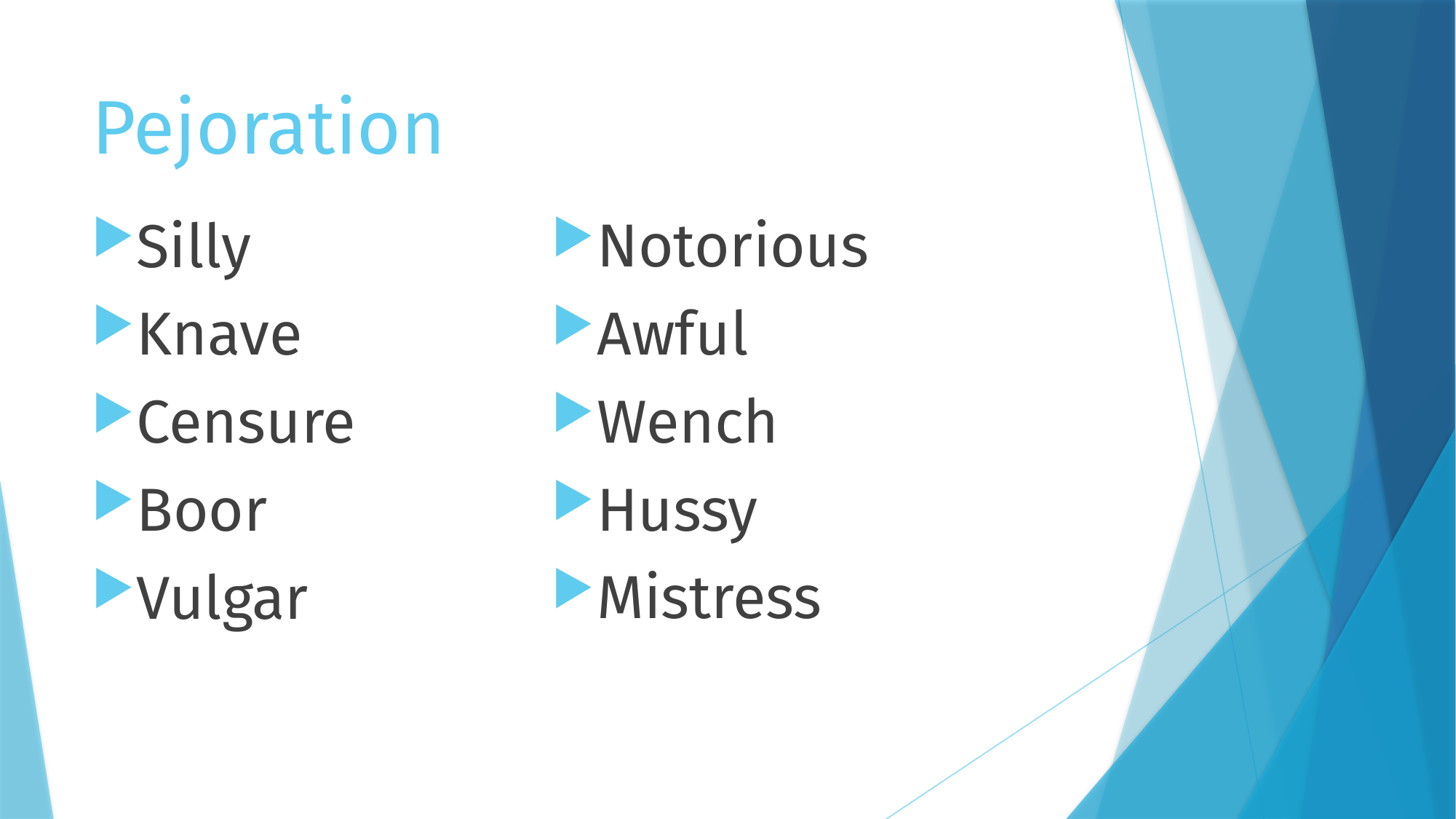

# Pejoration
Silly
Knave
Censure
Boor
Vulgar
Notorious
Awful
Wench
Hussy
Mistress